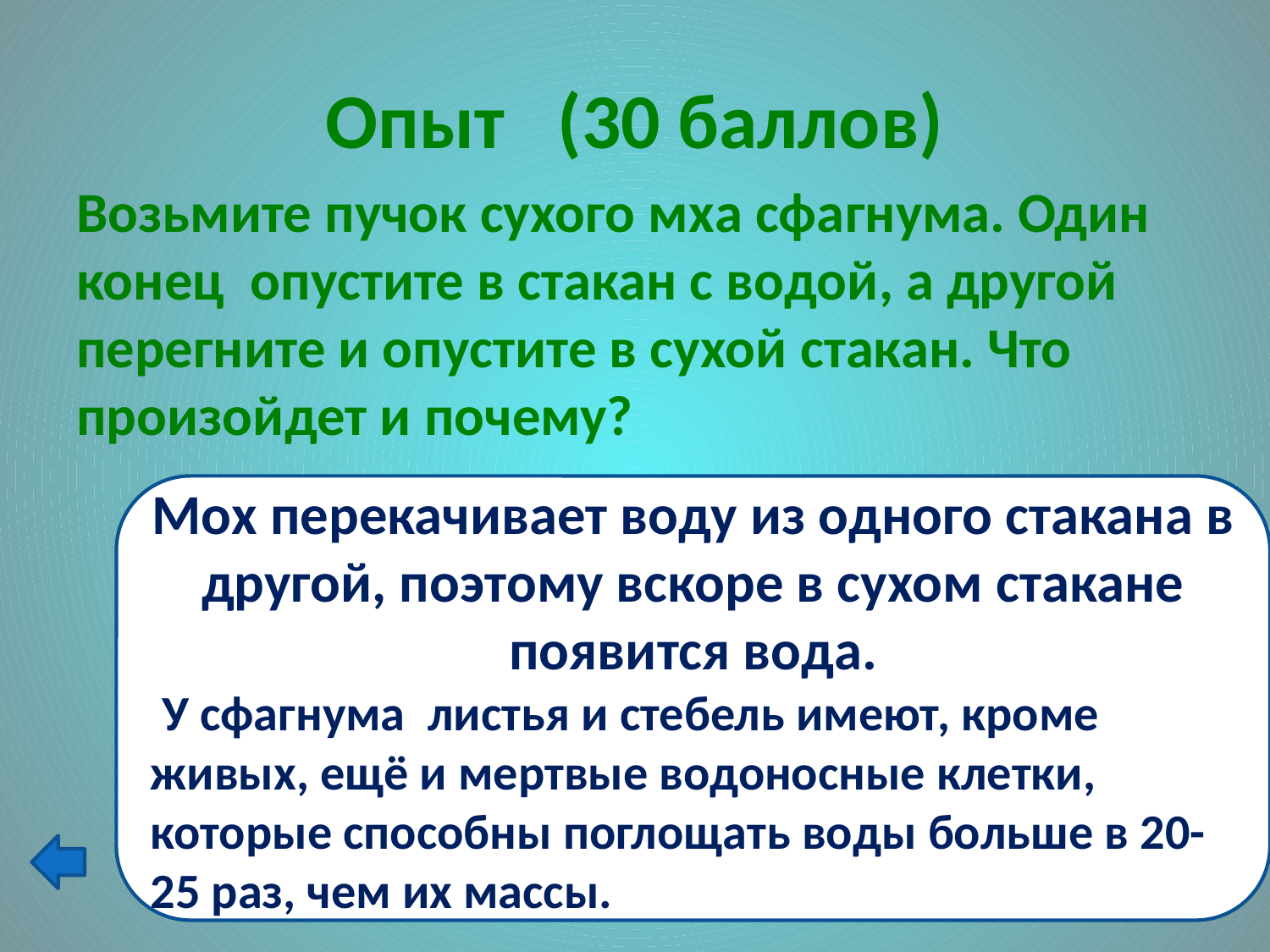

# Опыт   (30 баллов)
Возьмите пучок сухого мха сфагнума. Один конец  опустите в стакан с водой, а другой перегните и опустите в сухой стакан. Что произойдет и почему?
Мох перекачивает воду из одного стакана в другой, поэтому вскоре в сухом стакане появится вода.
 У сфагнума  листья и стебель имеют, кроме живых, ещё и мертвые водоносные клетки, которые способны поглощать воды больше в 20-25 раз, чем их массы.